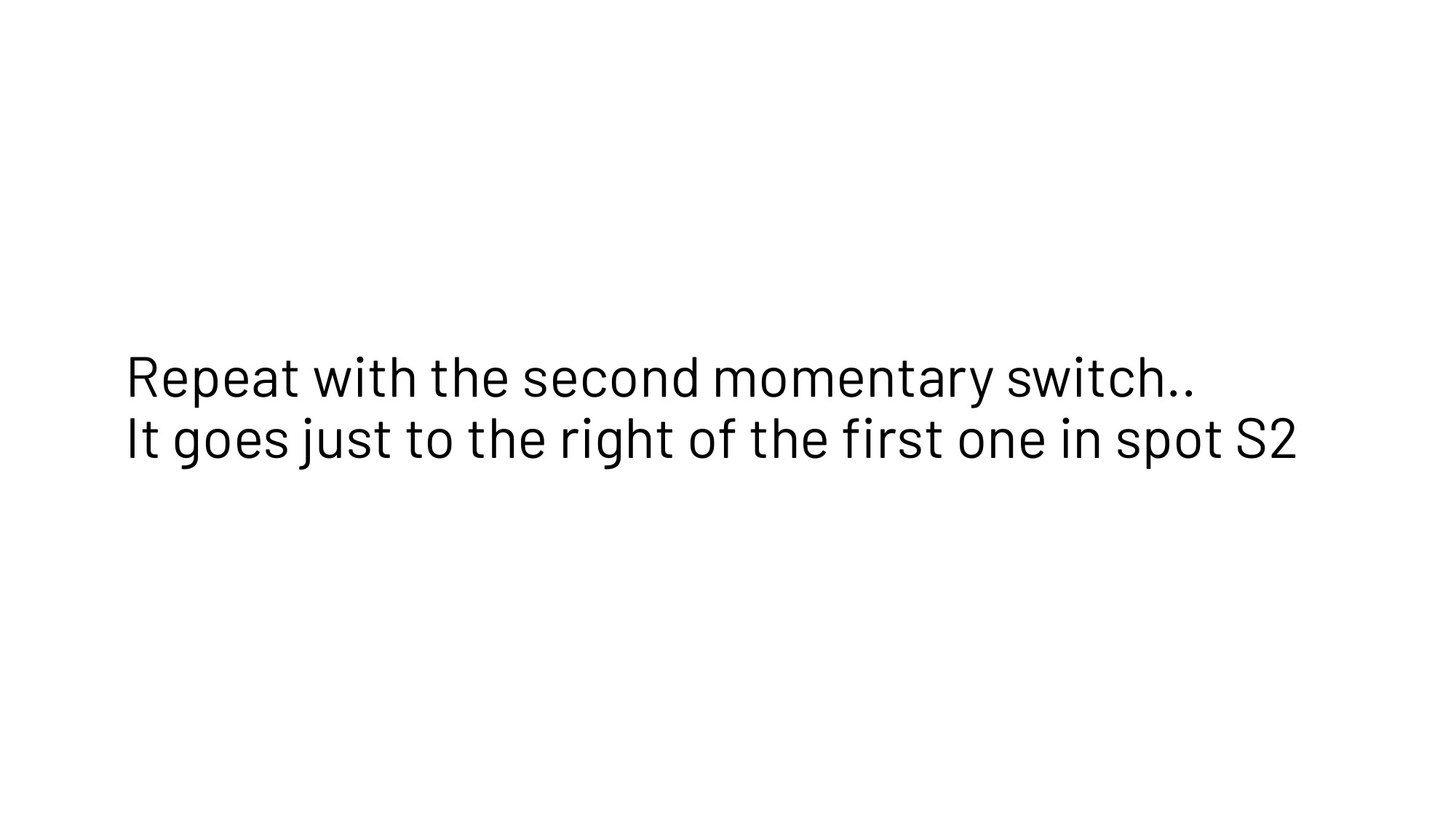

# Repeat with the second momentary switch.. It goes just to the right of the first one in spot S2